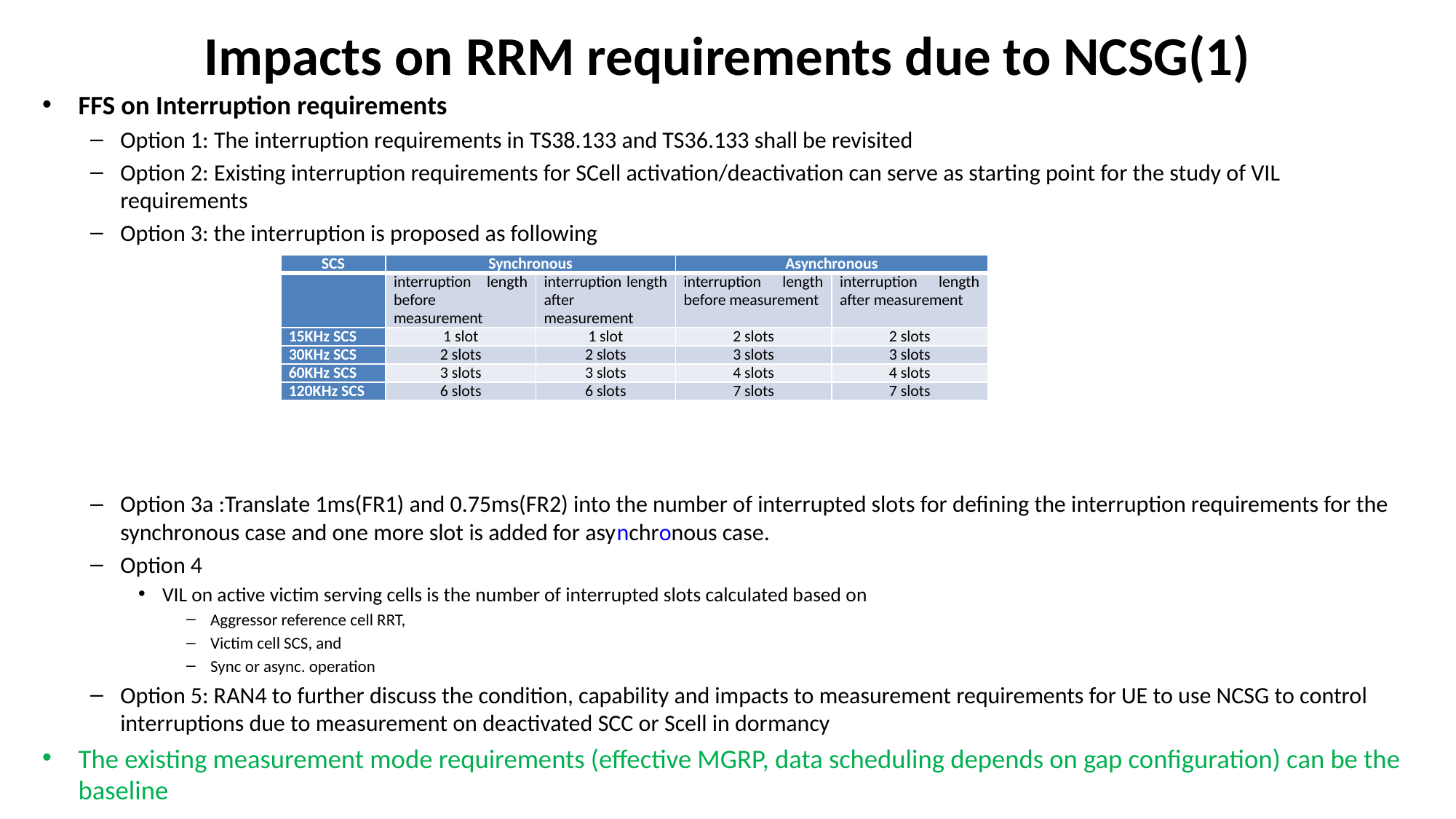

# Impacts on RRM requirements due to NCSG(1)
FFS on Interruption requirements
Option 1: The interruption requirements in TS38.133 and TS36.133 shall be revisited
Option 2: Existing interruption requirements for SCell activation/deactivation can serve as starting point for the study of VIL requirements
Option 3: the interruption is proposed as following

Option 3a :Translate 1ms(FR1) and 0.75ms(FR2) into the number of interrupted slots for defining the interruption requirements for the synchronous case and one more slot is added for asynchronous case.
Option 4
VIL on active victim serving cells is the number of interrupted slots calculated based on
Aggressor reference cell RRT,
Victim cell SCS, and
Sync or async. operation
Option 5: RAN4 to further discuss the condition, capability and impacts to measurement requirements for UE to use NCSG to control interruptions due to measurement on deactivated SCC or Scell in dormancy
The existing measurement mode requirements (effective MGRP, data scheduling depends on gap configuration) can be the baseline

| SCS | Synchronous |  | Asynchronous |  |
| --- | --- | --- | --- | --- |
|  | interruption length before measurement | interruption length after measurement | interruption length before measurement | interruption length after measurement |
| 15KHz SCS | 1 slot | 1 slot | 2 slots | 2 slots |
| 30KHz SCS | 2 slots | 2 slots | 3 slots | 3 slots |
| 60KHz SCS | 3 slots | 3 slots | 4 slots | 4 slots |
| 120KHz SCS | 6 slots | 6 slots | 7 slots | 7 slots |